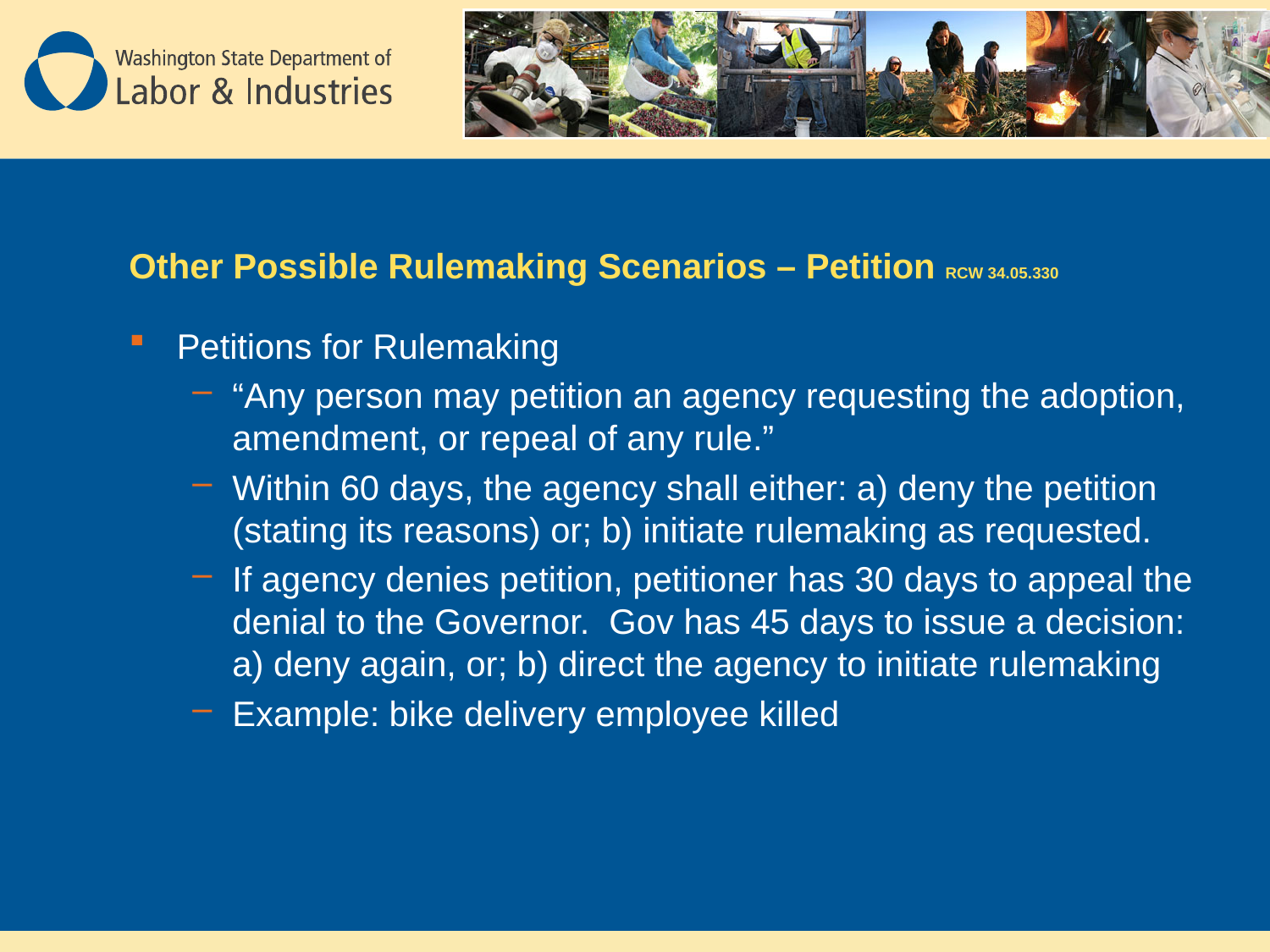

# Other Possible Rulemaking Scenarios – Petition RCW 34.05.330
Petitions for Rulemaking
“Any person may petition an agency requesting the adoption, amendment, or repeal of any rule.”
Within 60 days, the agency shall either: a) deny the petition (stating its reasons) or; b) initiate rulemaking as requested.
If agency denies petition, petitioner has 30 days to appeal the denial to the Governor.  Gov has 45 days to issue a decision: a) deny again, or; b) direct the agency to initiate rulemaking
Example: bike delivery employee killed